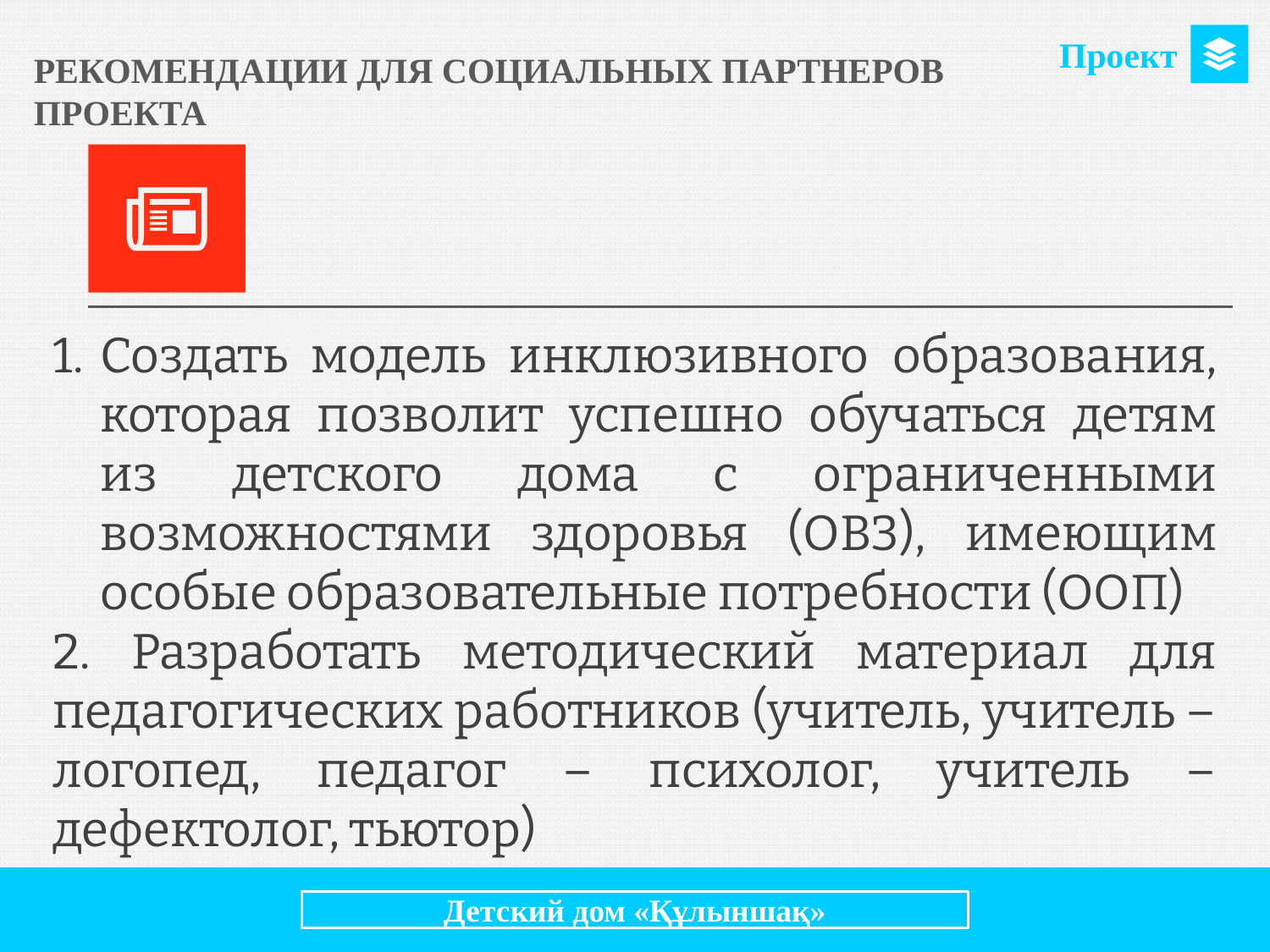

Проект
РЕКОМЕНДАЦИИ ДЛЯ СОЦИАЛЬНЫХ ПАРТНЕРОВ ПРОЕКТА

Создать модель инклюзивного образования, которая позволит успешно обучаться детям из детского дома с ограниченными возможностями здоровья (ОВЗ), имеющим особые образовательные потребности (ООП)
2. Разработать методический материал для педагогических работников (учитель, учитель – логопед, педагог – психолог, учитель – дефектолог, тьютор)

Детский дом «Құлыншақ»